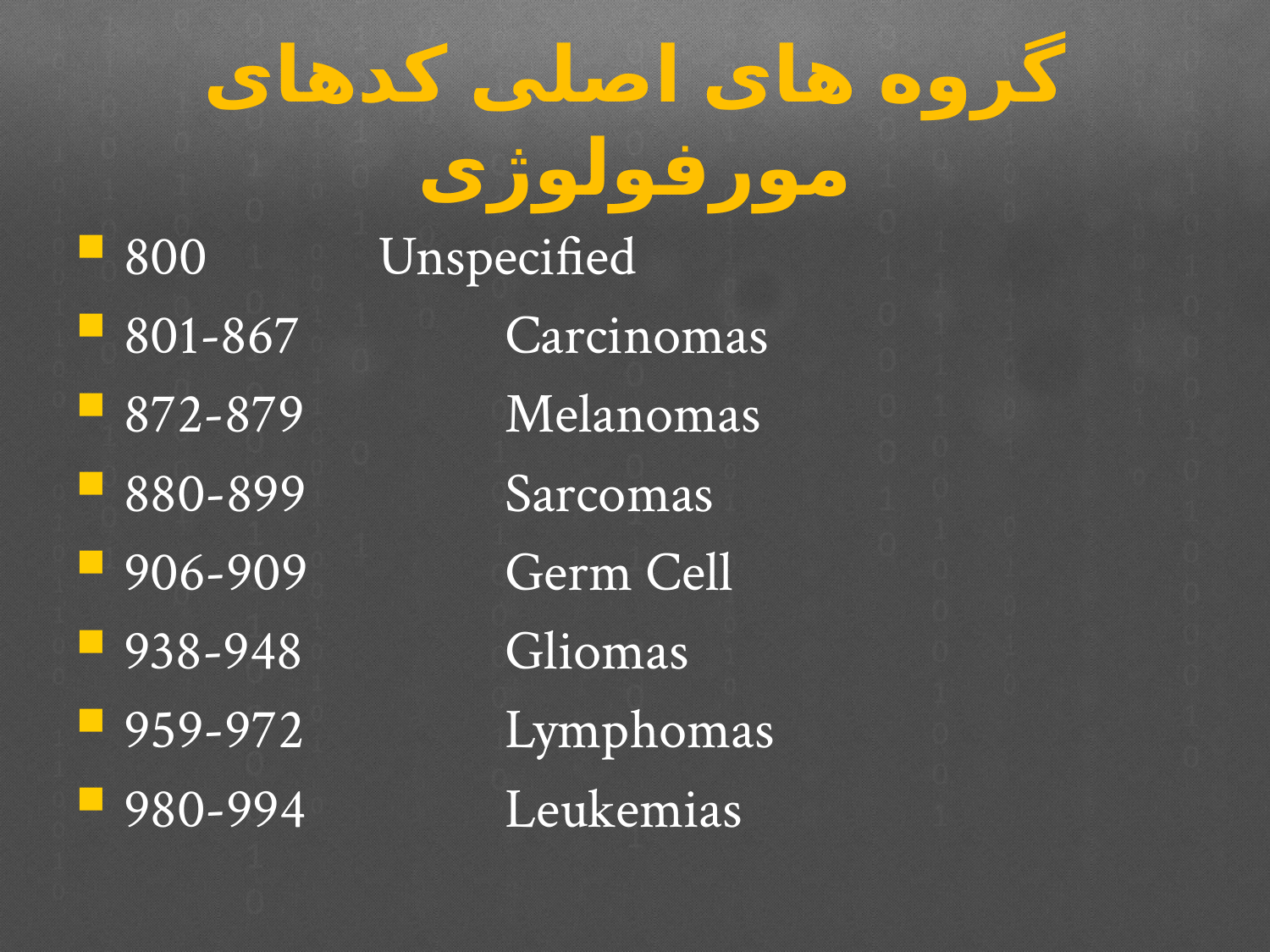

# گروه های اصلی کدهای مورفولوژی
800		Unspecified
801-867		Carcinomas
872-879		Melanomas
880-899		Sarcomas
906-909		Germ Cell
938-948		Gliomas
959-972		Lymphomas
980-994		Leukemias